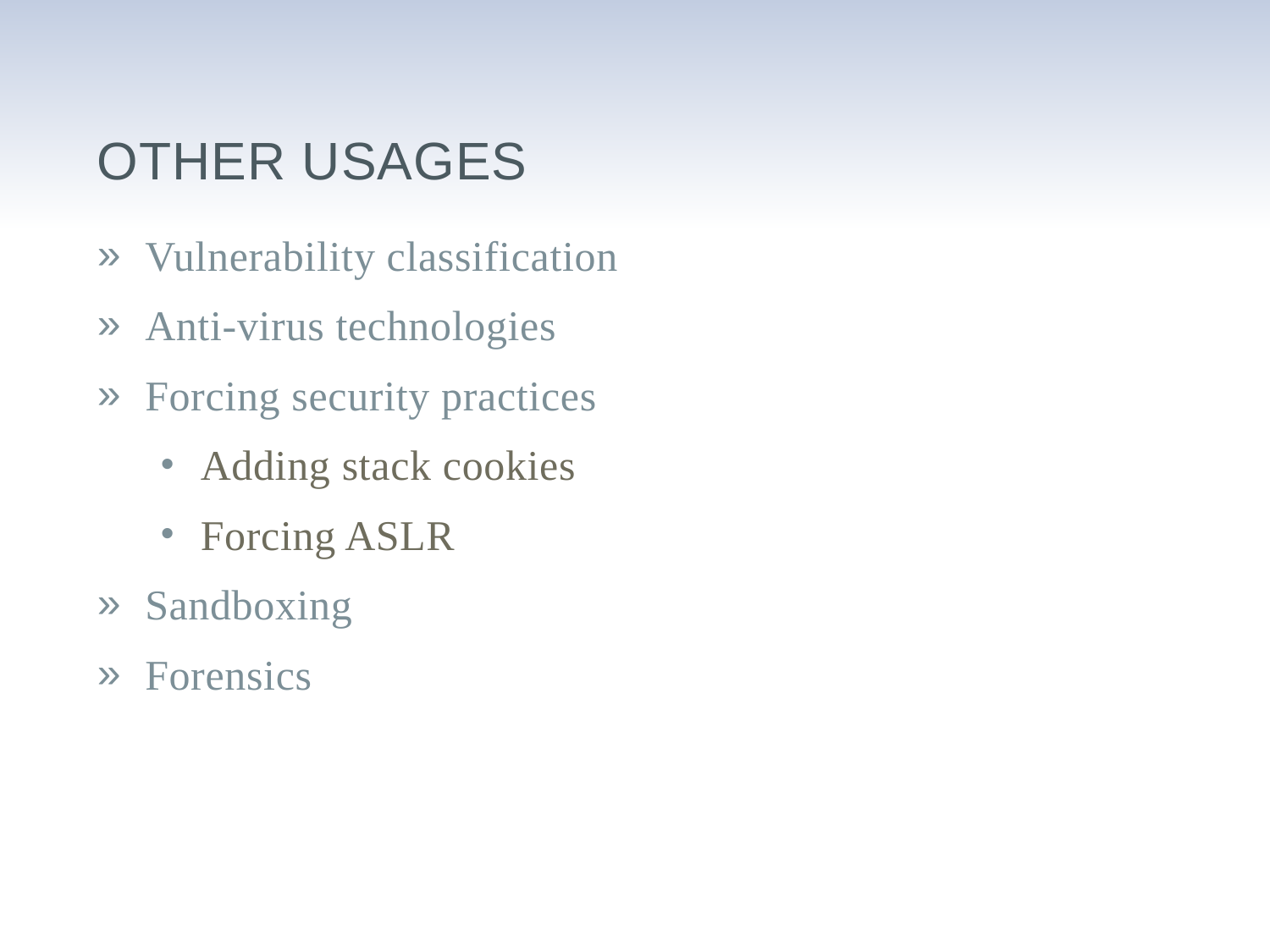

# Other usages
Vulnerability classification
Anti-virus technologies
Forcing security practices
Adding stack cookies
Forcing ASLR
Sandboxing
Forensics